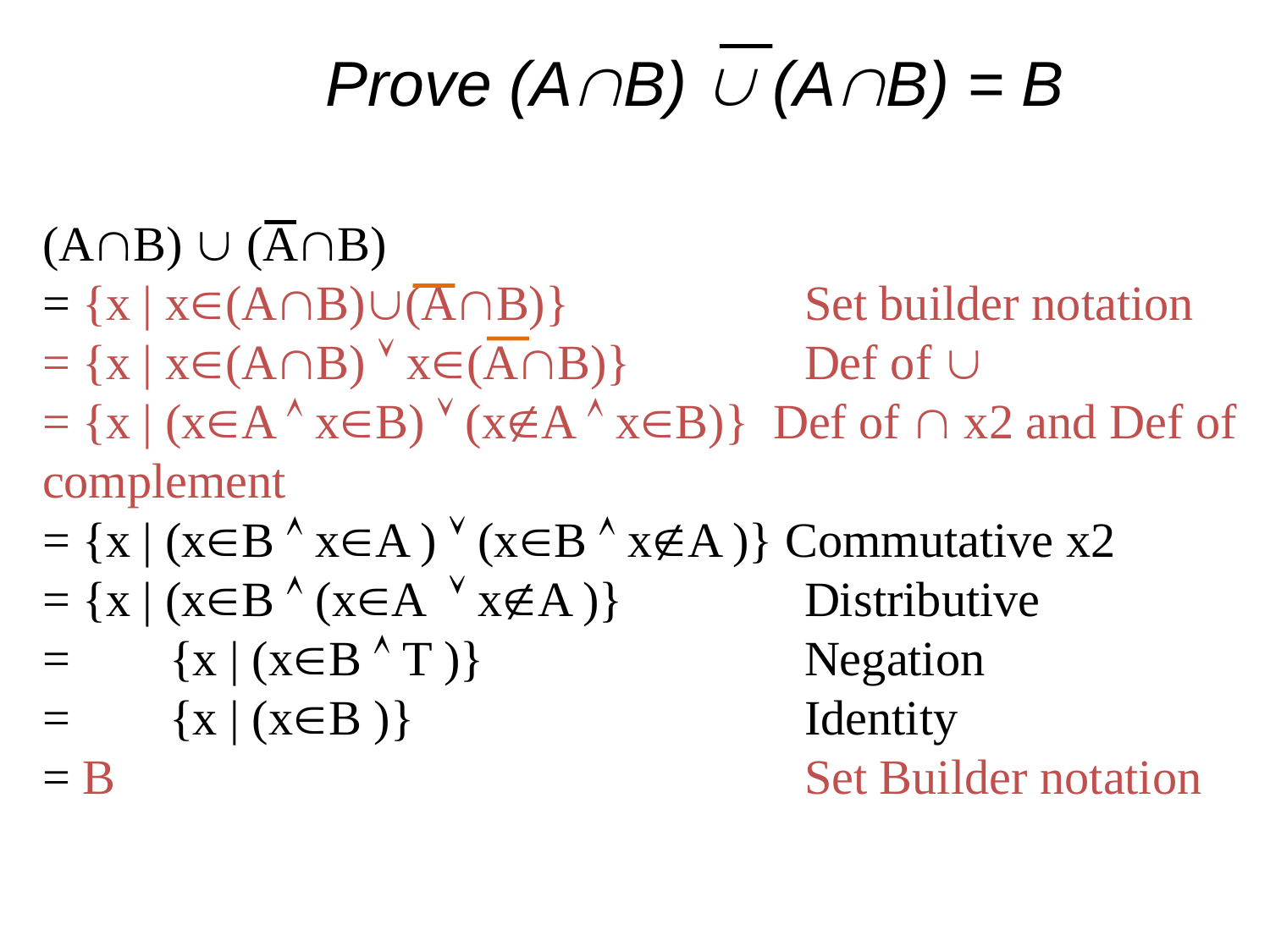

# Prove (A∩B) ∪ (A∩B) = B

(A∩B) ∪ (A∩B)
= {x | x∈(A∩B)∪(A∩B)}  		Set builder notation
= {x | x∈(A∩B) ∨ x∈(A∩B)} 		Def of ∪
= {x | (x∈A ∧ x∈B) ∨ (x∉A ∧ x∈B)}  Def of ∩ x2 and Def of complement
= {x | (x∈B ∧ x∈A ) ∨ (x∈B ∧ x∉A )} Commutative x2
= {x | (x∈B ∧ (x∈A  ∨ x∉A )} 		Distributive
=	{x | (x∈B ∧ T )} 			Negation
=	{x | (x∈B )} 			Identity
= B						Set Builder notation